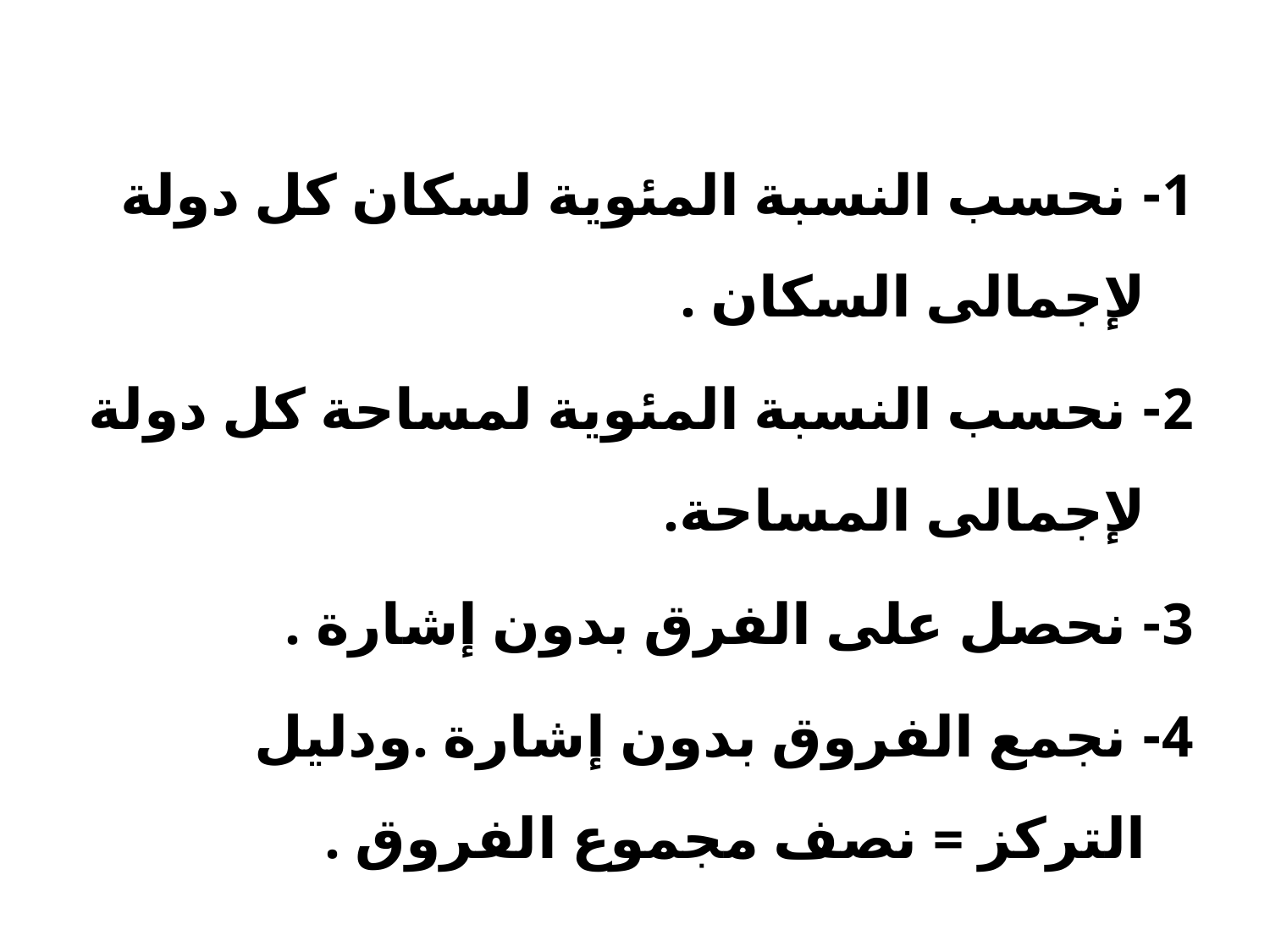

1- نحسب النسبة المئوية لسكان كل دولة لإجمالى السكان .
2- نحسب النسبة المئوية لمساحة كل دولة لإجمالى المساحة.
3- نحصل على الفرق بدون إشارة .
4- نجمع الفروق بدون إشارة .ودليل التركز = نصف مجموع الفروق .